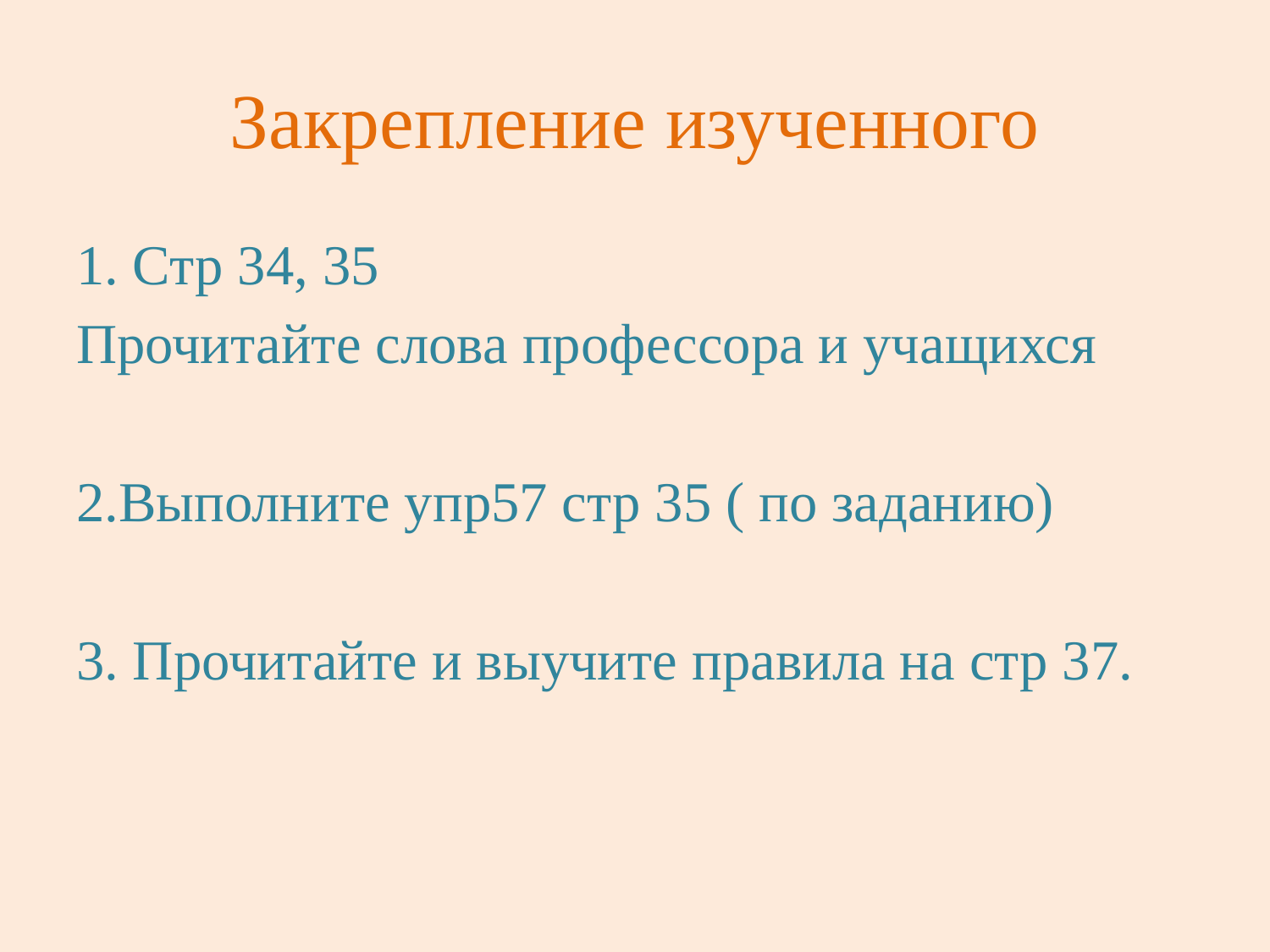

# Закрепление изученного
1. Стр 34, 35
Прочитайте слова профессора и учащихся

2.Выполните упр57 стр 35 ( по заданию)

3. Прочитайте и выучите правила на стр 37.